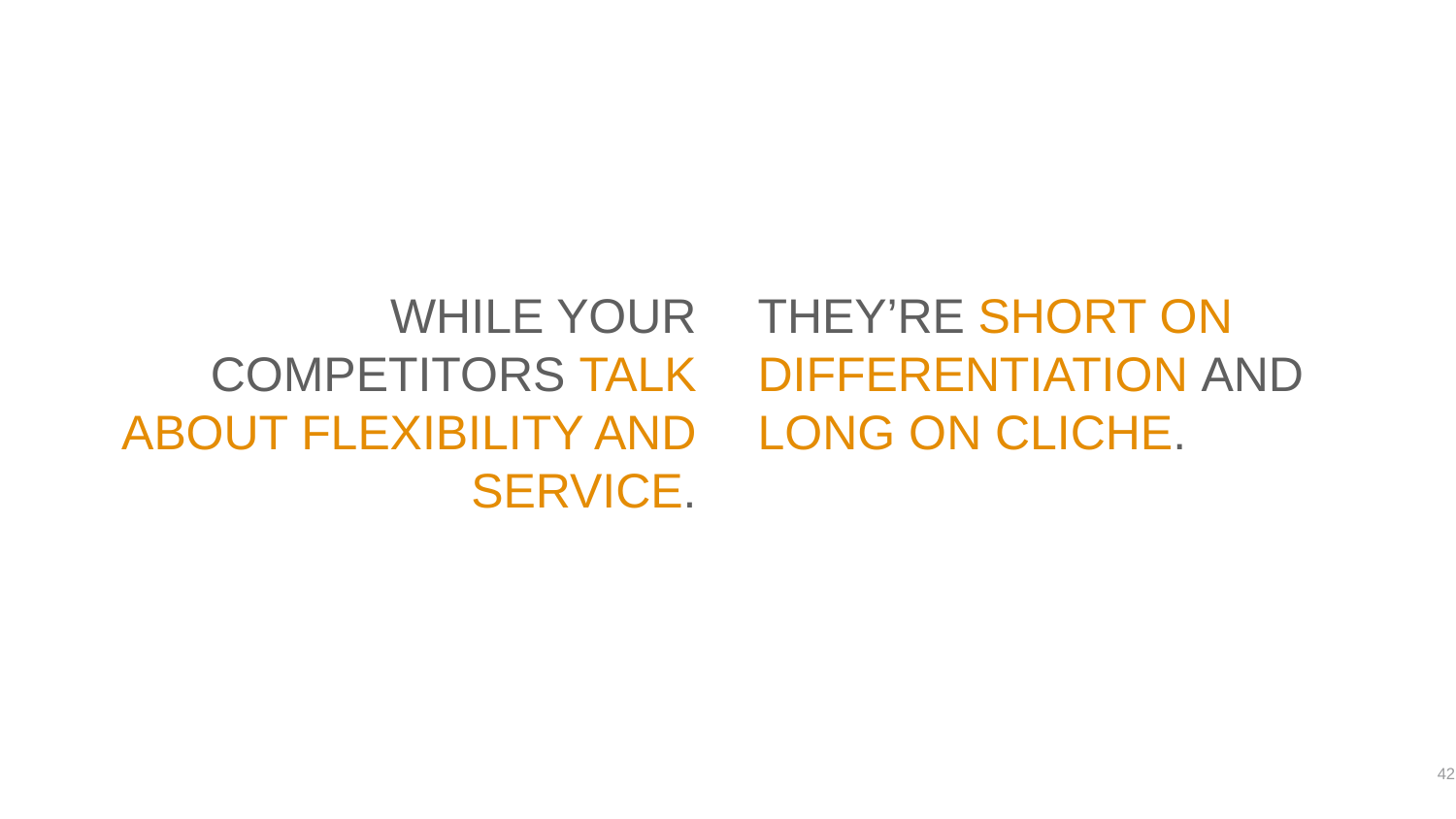

WHILE YOUR COMPETITORS TALK ABOUT FLEXIBILITY AND SERVICE.
THEY’RE SHORT ON DIFFERENTIATION AND
LONG ON CLICHE.